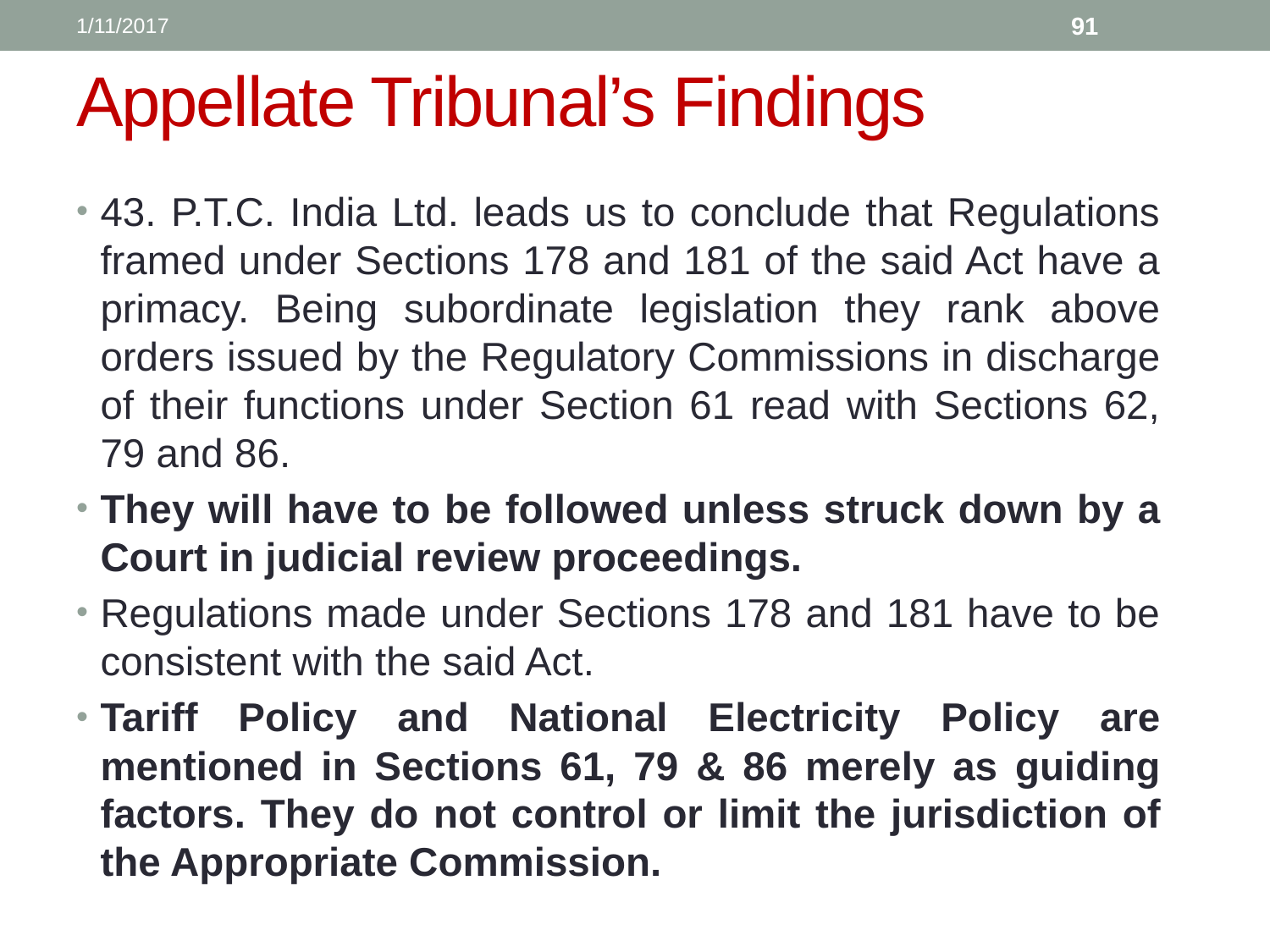

1/11/2017
91
# Appellate Tribunal’s Findings
43. P.T.C. India Ltd. leads us to conclude that Regulations framed under Sections 178 and 181 of the said Act have a primacy. Being subordinate legislation they rank above orders issued by the Regulatory Commissions in discharge of their functions under Section 61 read with Sections 62, 79 and 86.
They will have to be followed unless struck down by a Court in judicial review proceedings.
Regulations made under Sections 178 and 181 have to be consistent with the said Act.
Tariff Policy and National Electricity Policy are mentioned in Sections 61, 79 & 86 merely as guiding factors. They do not control or limit the jurisdiction of the Appropriate Commission.